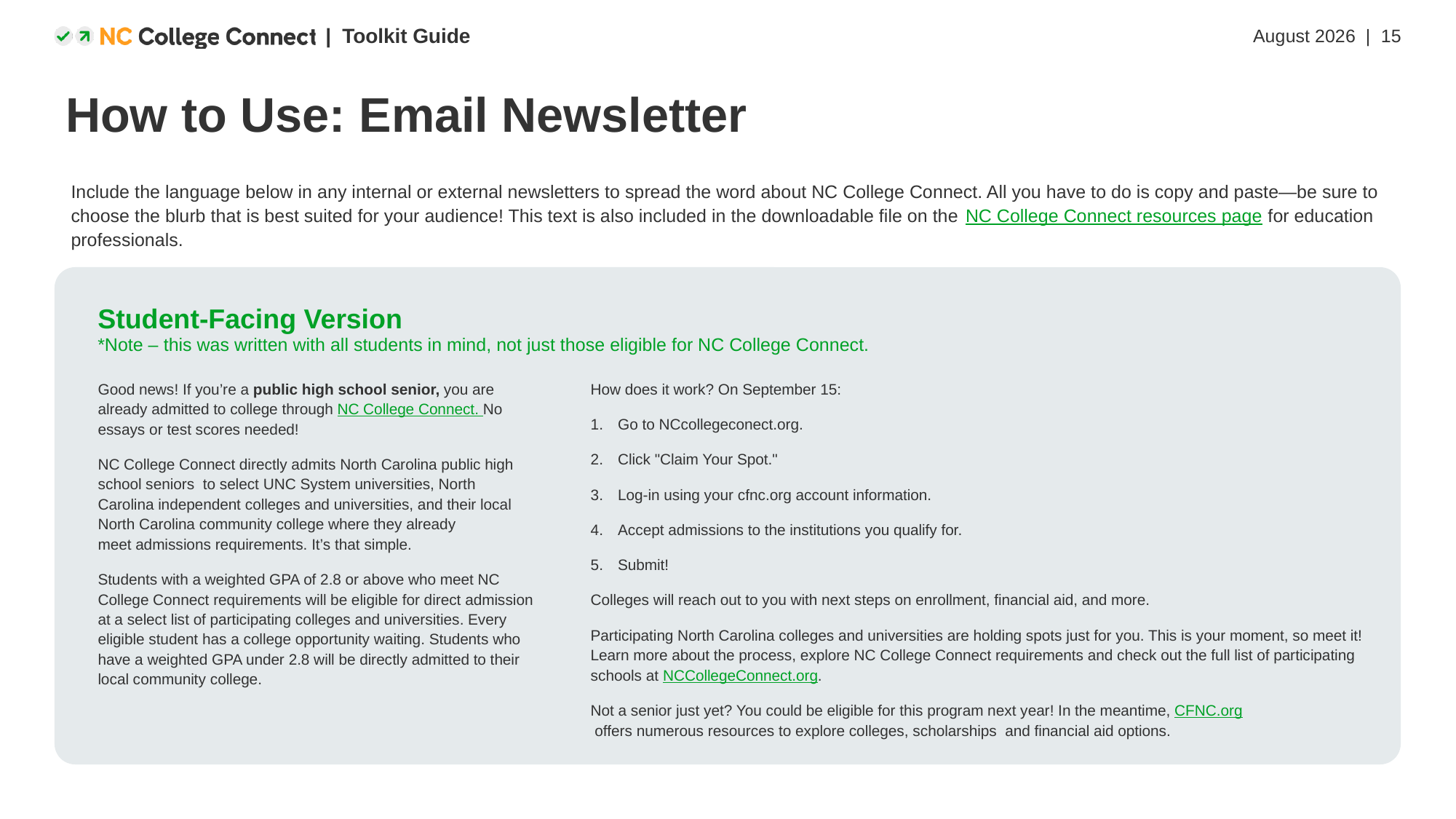

# How to Use: Email Newsletter
Include the language below in any internal or external newsletters to spread the word about NC College Connect. All you have to do is copy and paste—be sure to choose the blurb that is best suited for your audience! This text is also included in the downloadable file on the NC College Connect resources page for education professionals.

Student-Facing Version
*Note – this was written with all students in mind, not just those eligible for NC College Connect.
Good news! If you’re a public high school senior, you are already admitted to college through NC College Connect. No essays or test scores needed!
NC College Connect directly admits North Carolina public high school seniors  to select UNC System universities, North Carolina independent colleges and universities, and their local North Carolina community college where they already meet admissions requirements. It’s that simple.
Students with a weighted GPA of 2.8 or above who meet NC College Connect requirements will be eligible for direct admission at a select list of participating colleges and universities. Every eligible student has a college opportunity waiting. Students who have a weighted GPA under 2.8 will be directly admitted to their local community college.
How does it work? On September 15:
Go to NCcollegeconect.org.
Click "Claim Your Spot."
Log-in using your cfnc.org account information.
Accept admissions to the institutions you qualify for.
Submit!
Colleges will reach out to you with next steps on enrollment, financial aid, and more.
Participating North Carolina colleges and universities are holding spots just for you. This is your moment, so meet it! Learn more about the process, explore NC College Connect requirements and check out the full list of participating schools at NCCollegeConnect.org.
Not a senior just yet? You could be eligible for this program next year! In the meantime, CFNC.org offers numerous resources to explore colleges, scholarships  and financial aid options.